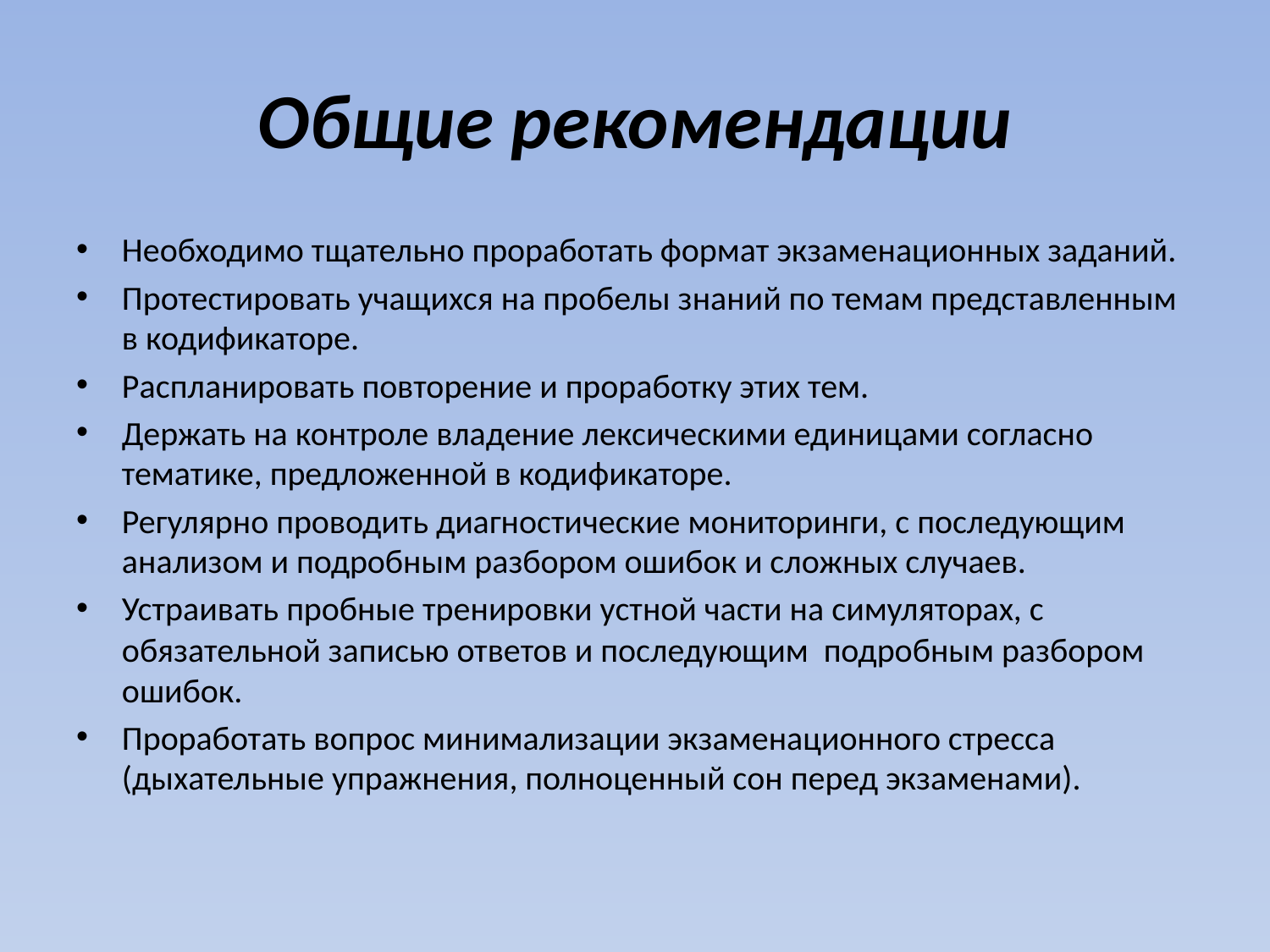

# Общие рекомендации
Необходимо тщательно проработать формат экзаменационных заданий.
Протестировать учащихся на пробелы знаний по темам представленным в кодификаторе.
Распланировать повторение и проработку этих тем.
Держать на контроле владение лексическими единицами согласно тематике, предложенной в кодификаторе.
Регулярно проводить диагностические мониторинги, с последующим анализом и подробным разбором ошибок и сложных случаев.
Устраивать пробные тренировки устной части на симуляторах, с обязательной записью ответов и последующим  подробным разбором ошибок.
Проработать вопрос минимализации экзаменационного стресса (дыхательные упражнения, полноценный сон перед экзаменами).